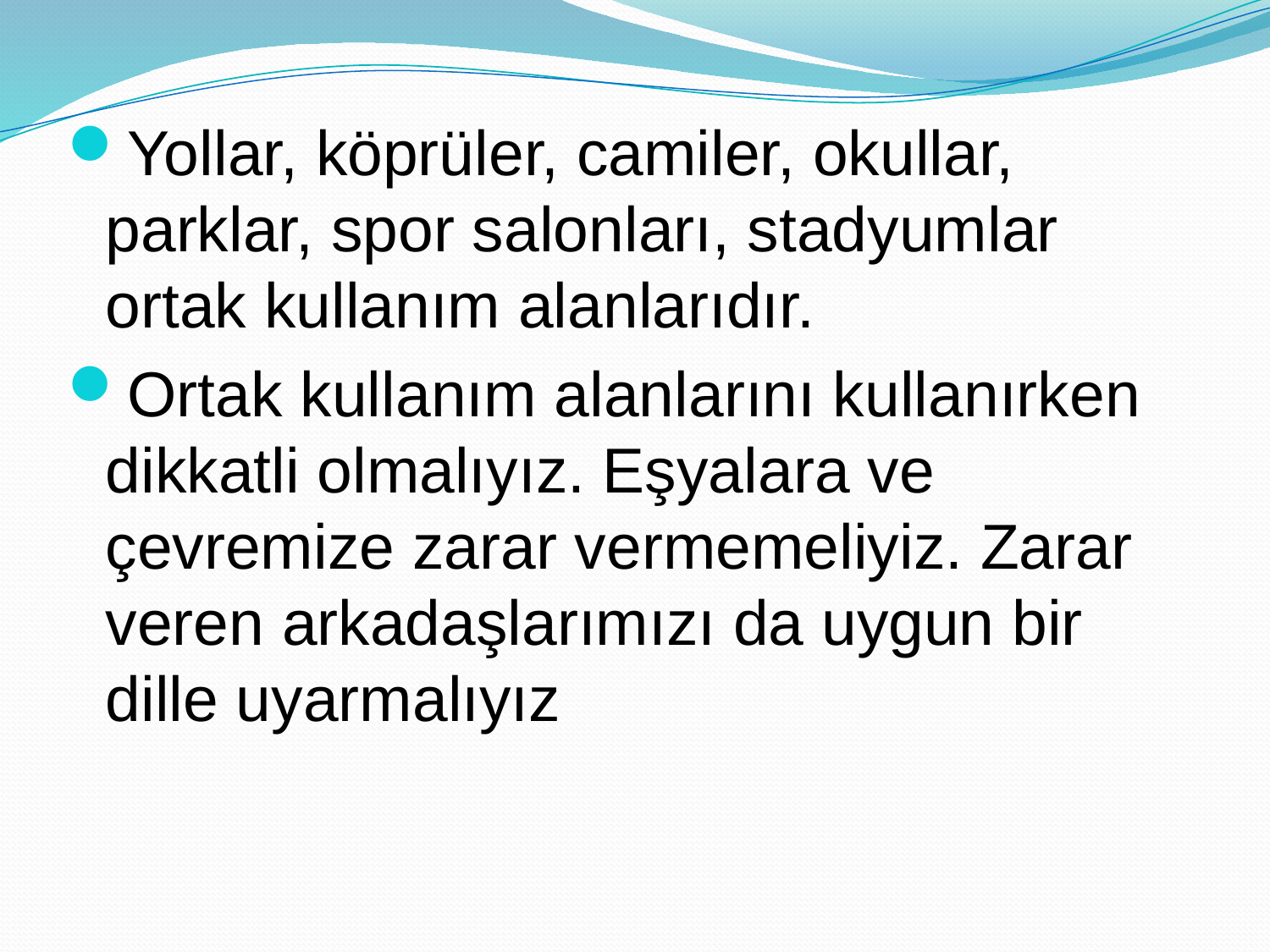

Yollar, köprüler, camiler, okullar, parklar, spor salonları, stadyumlar ortak kullanım alanlarıdır.
Ortak kullanım alanlarını kullanırken dikkatli olmalıyız. Eşyalara ve çevremize zarar vermemeliyiz. Zarar veren arkadaşlarımızı da uygun bir dille uyarmalıyız